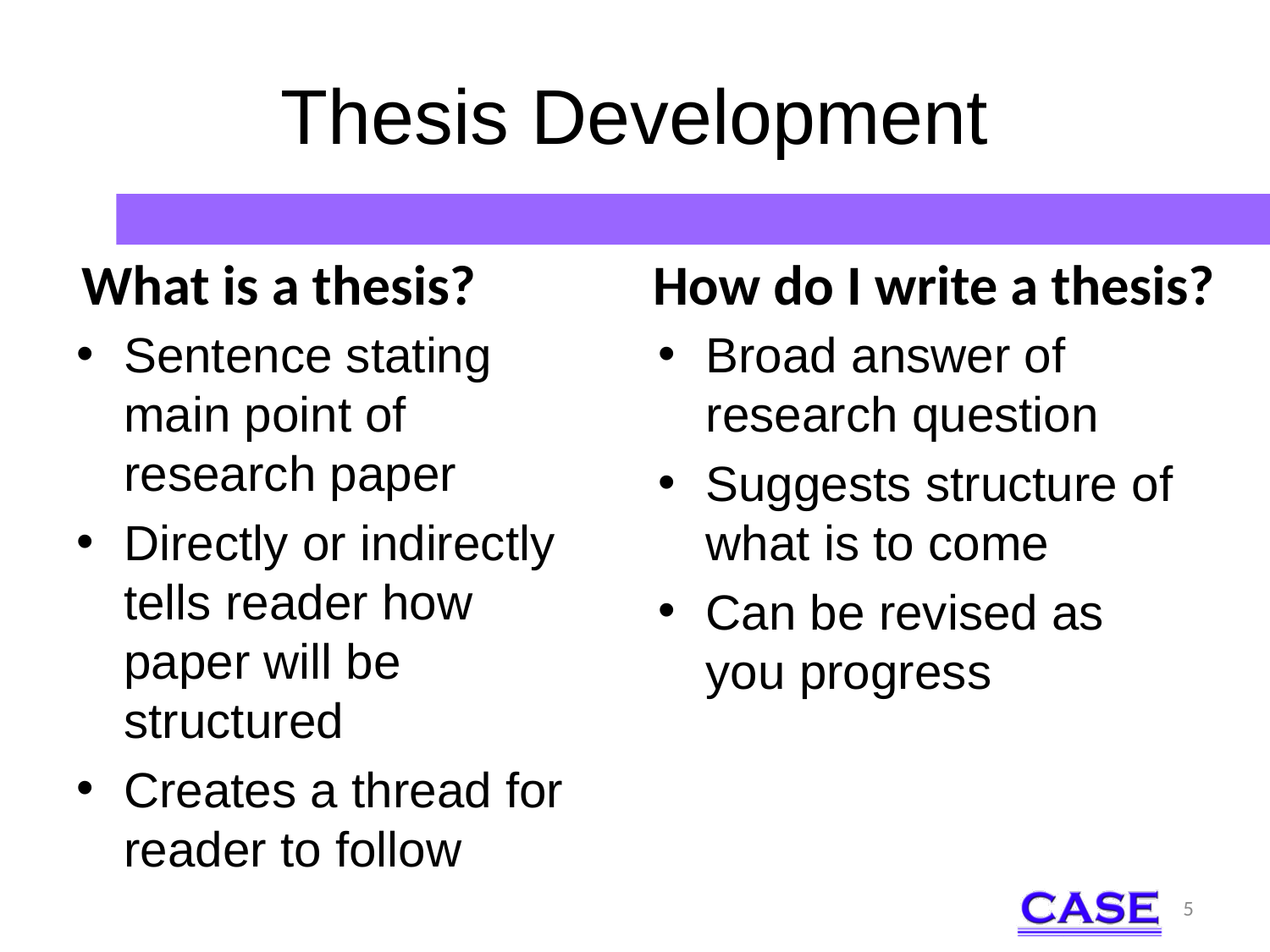

# Thesis Development
What is a thesis?
How do I write a thesis?
Sentence stating main point of research paper
Directly or indirectly tells reader how paper will be structured
Creates a thread for reader to follow

Broad answer of research question
Suggests structure of what is to come
Can be revised as you progress

5